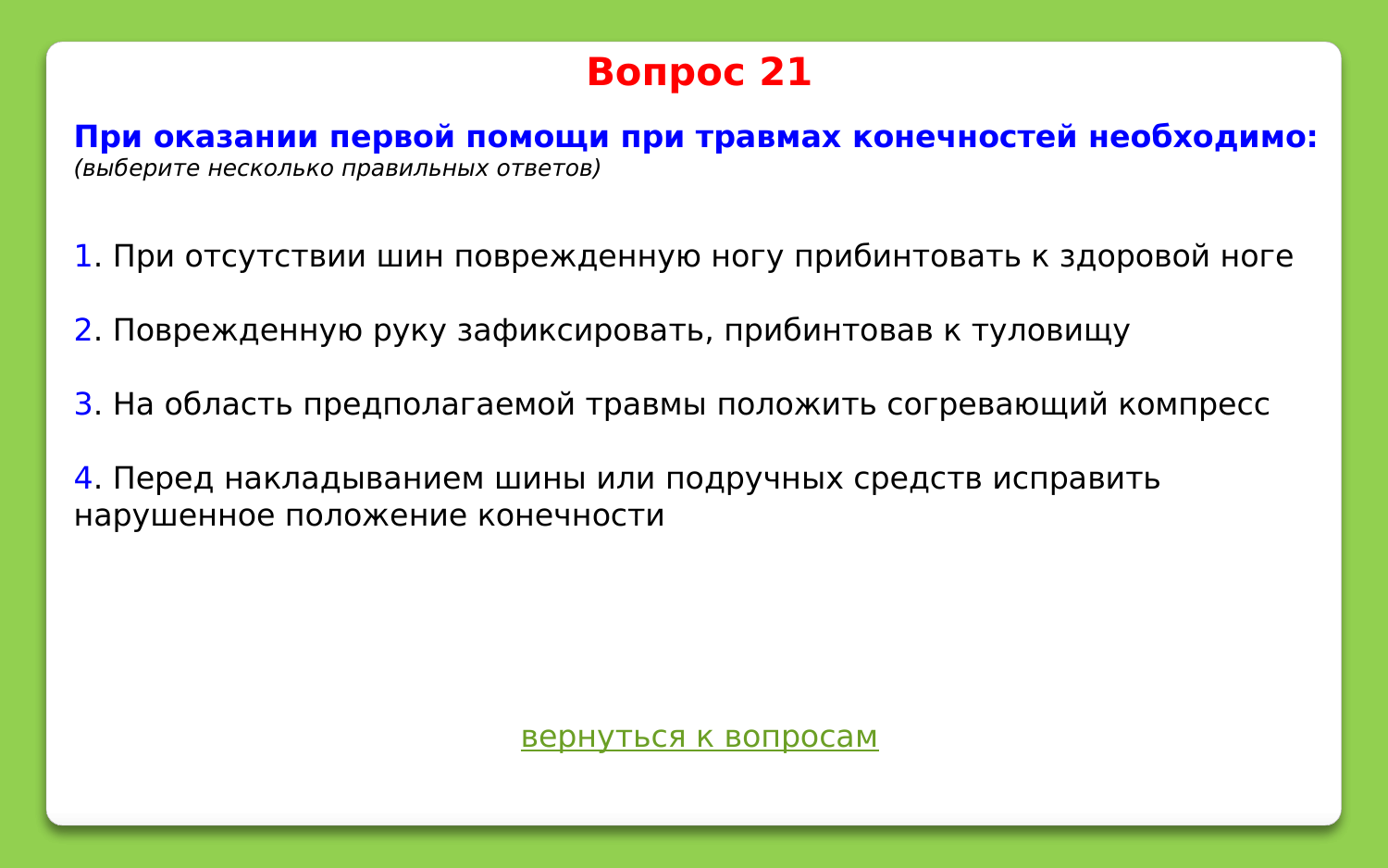

Вопрос 21

При оказании первой помощи при травмах конечностей необходимо:
(выберите несколько правильных ответов)

1. При отсутствии шин поврежденную ногу прибинтовать к здоровой ноге

2. Поврежденную руку зафиксировать, прибинтовав к туловищу

3. На область предполагаемой травмы положить согревающий компресс

4. Перед накладыванием шины или подручных средств исправить нарушенное положение конечности

вернуться к вопросам